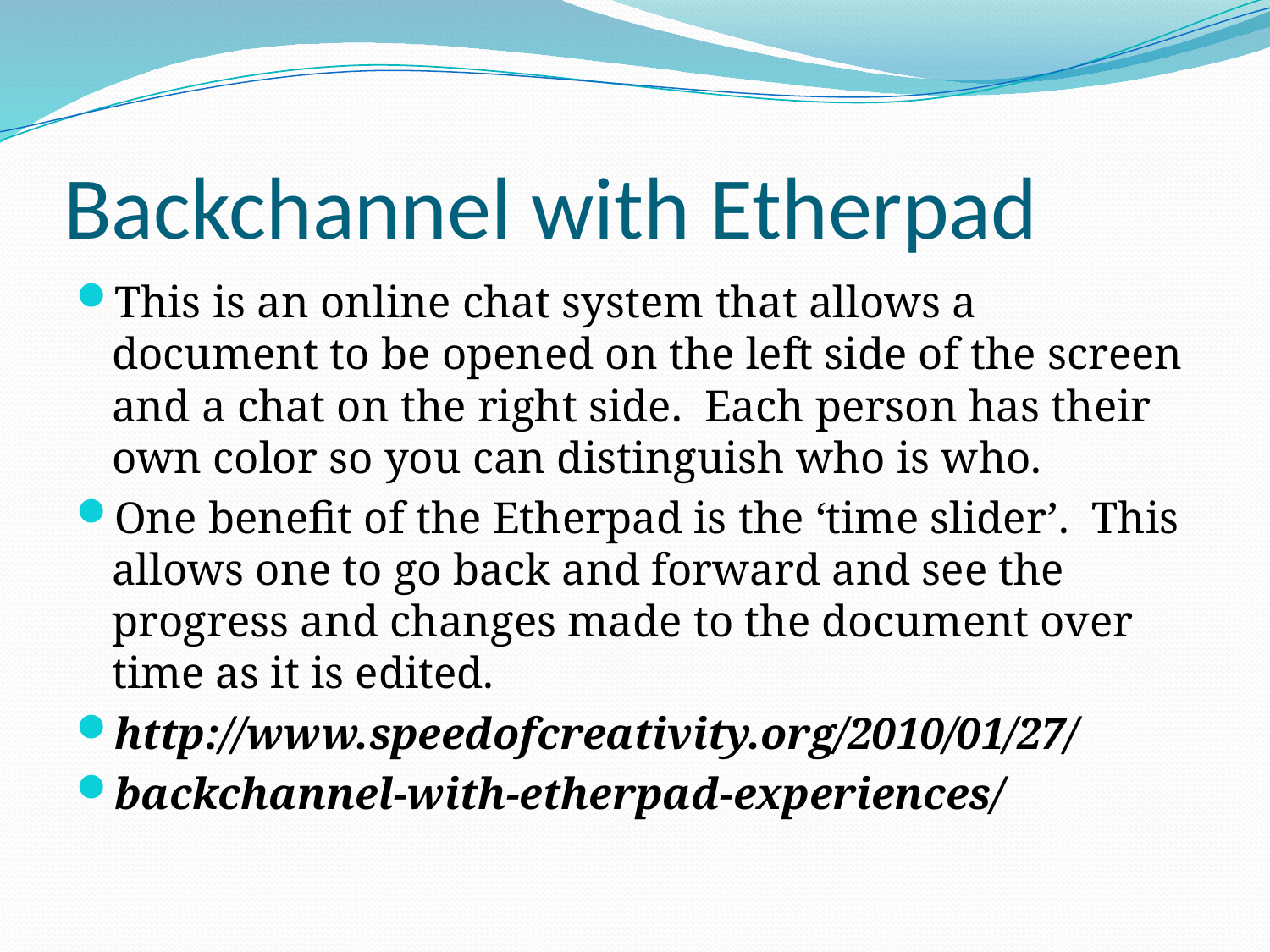

# Backchannel with Etherpad
This is an online chat system that allows a document to be opened on the left side of the screen and a chat on the right side.  Each person has their own color so you can distinguish who is who.
One benefit of the Etherpad is the ‘time slider’.  This allows one to go back and forward and see the progress and changes made to the document over time as it is edited.
http://www.speedofcreativity.org/2010/01/27/
backchannel-with-etherpad-experiences/